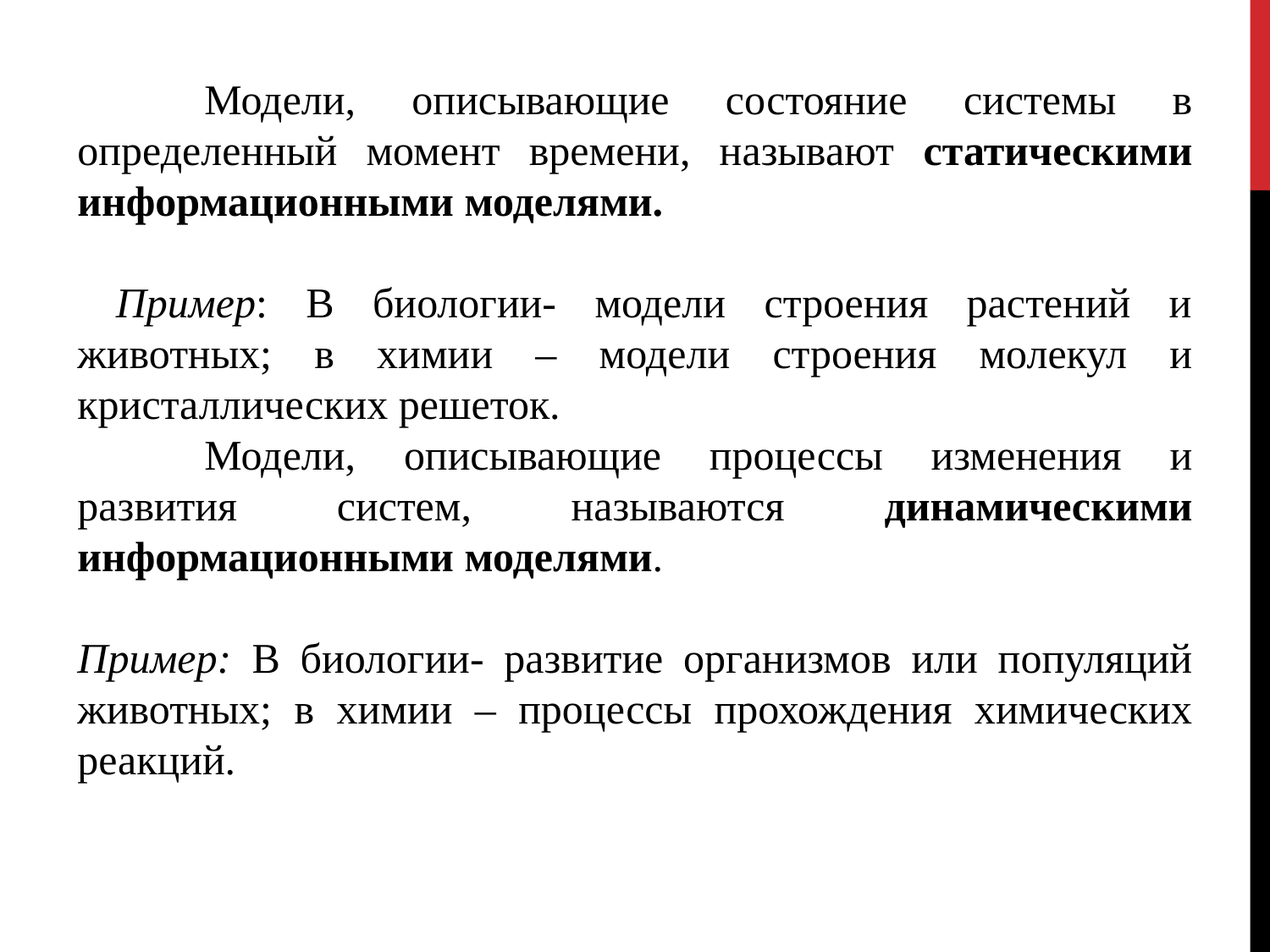

Модели, описывающие состояние системы в определенный момент времени, называют статическими информационными моделями.

 Пример: В биологии- модели строения растений и животных; в химии – модели строения молекул и кристаллических решеток.
	Модели, описывающие процессы изменения и развития систем, называются динамическими информационными моделями.

Пример: В биологии- развитие организмов или популяций животных; в химии – процессы прохождения химических реакций.